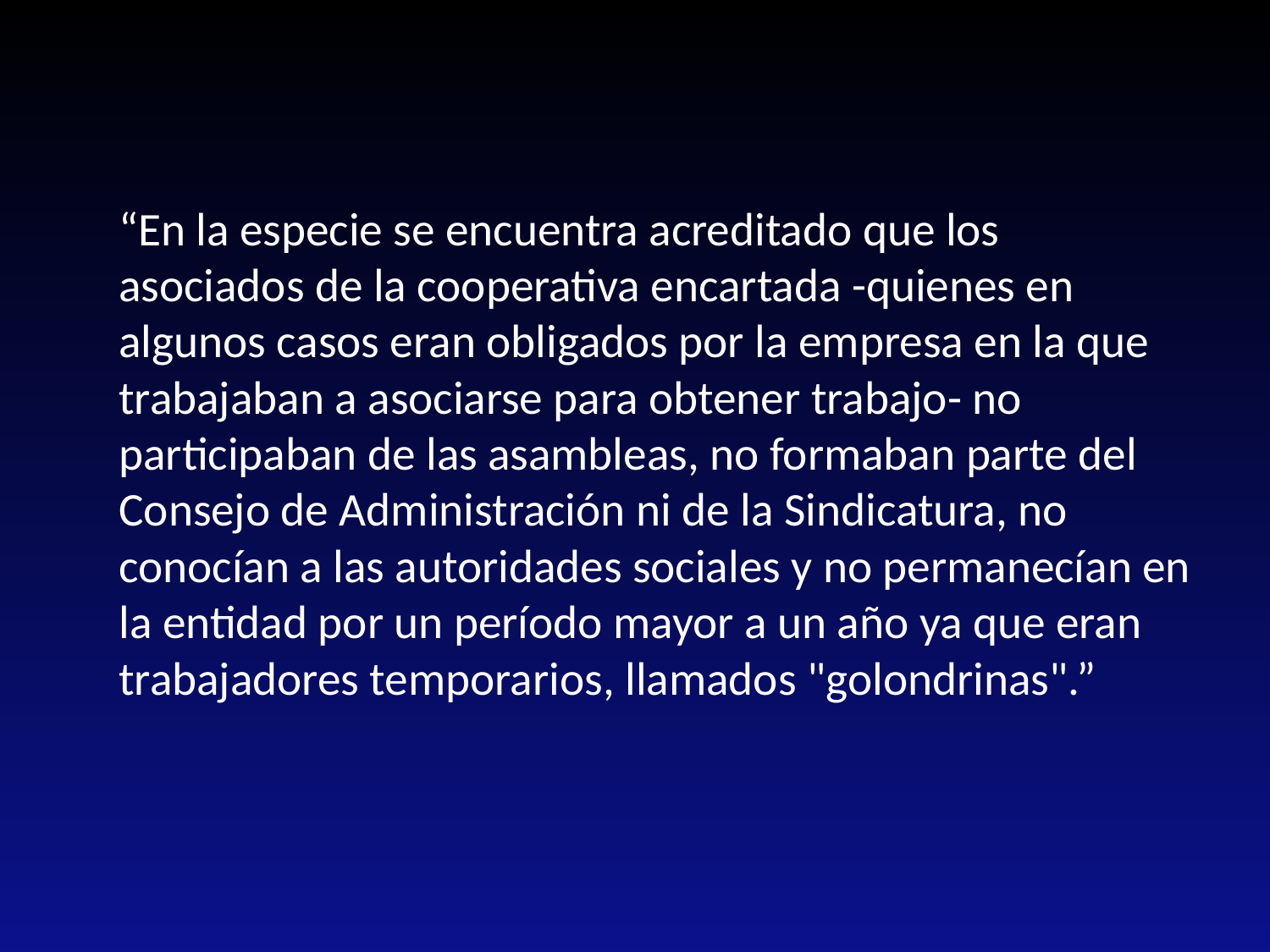

“En la especie se encuentra acreditado que los asociados de la cooperativa encartada -quienes en algunos casos eran obligados por la empresa en la que trabajaban a asociarse para obtener trabajo- no participaban de las asambleas, no formaban parte del Consejo de Administración ni de la Sindicatura, no conocían a las autoridades sociales y no permanecían en la entidad por un período mayor a un año ya que eran trabajadores temporarios, llamados "golondrinas".”